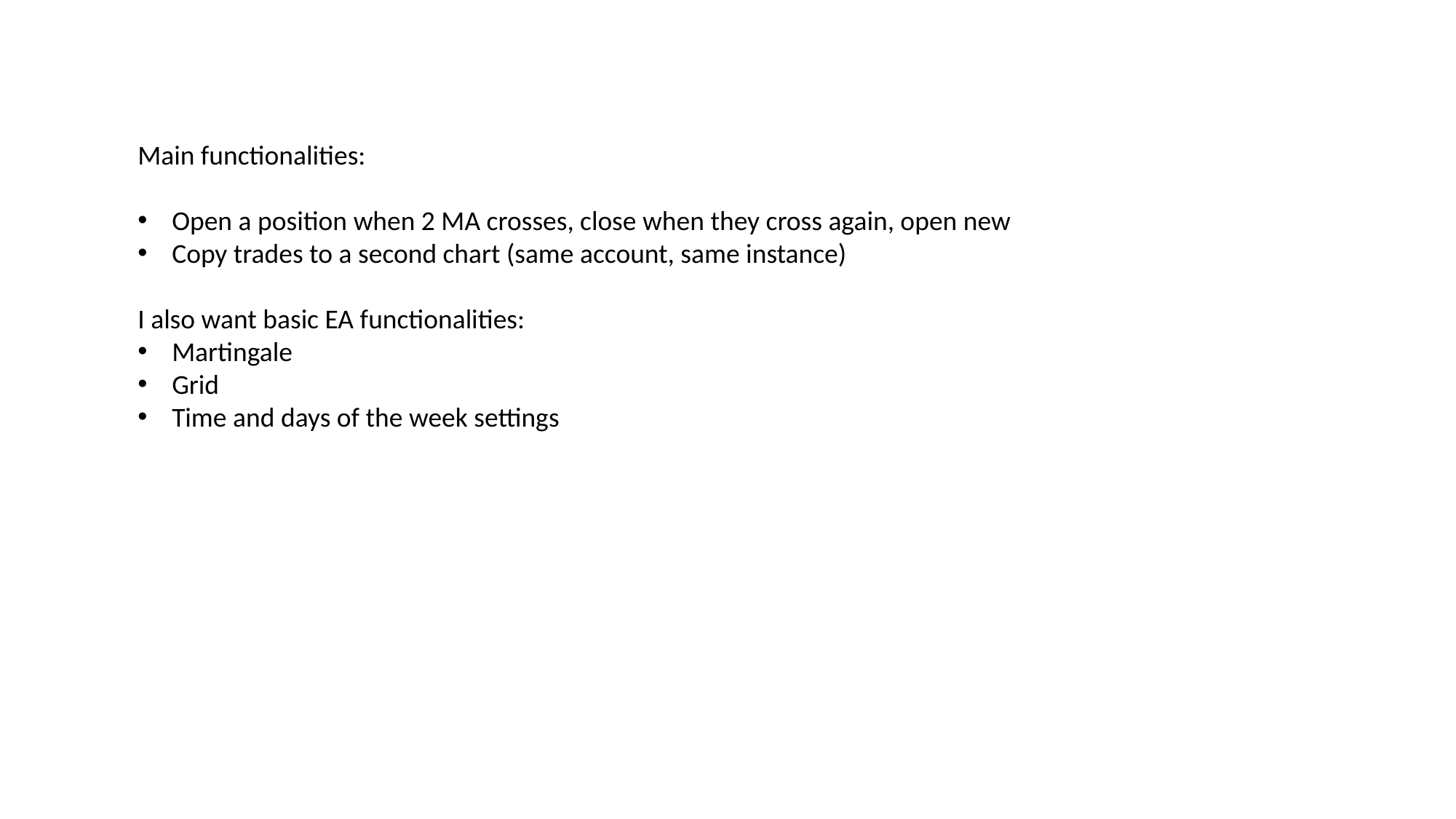

Main functionalities:

Open a position when 2 MA crosses, close when they cross again, open new
Copy trades to a second chart (same account, same instance)

I also want basic EA functionalities:
Martingale
Grid
Time and days of the week settings